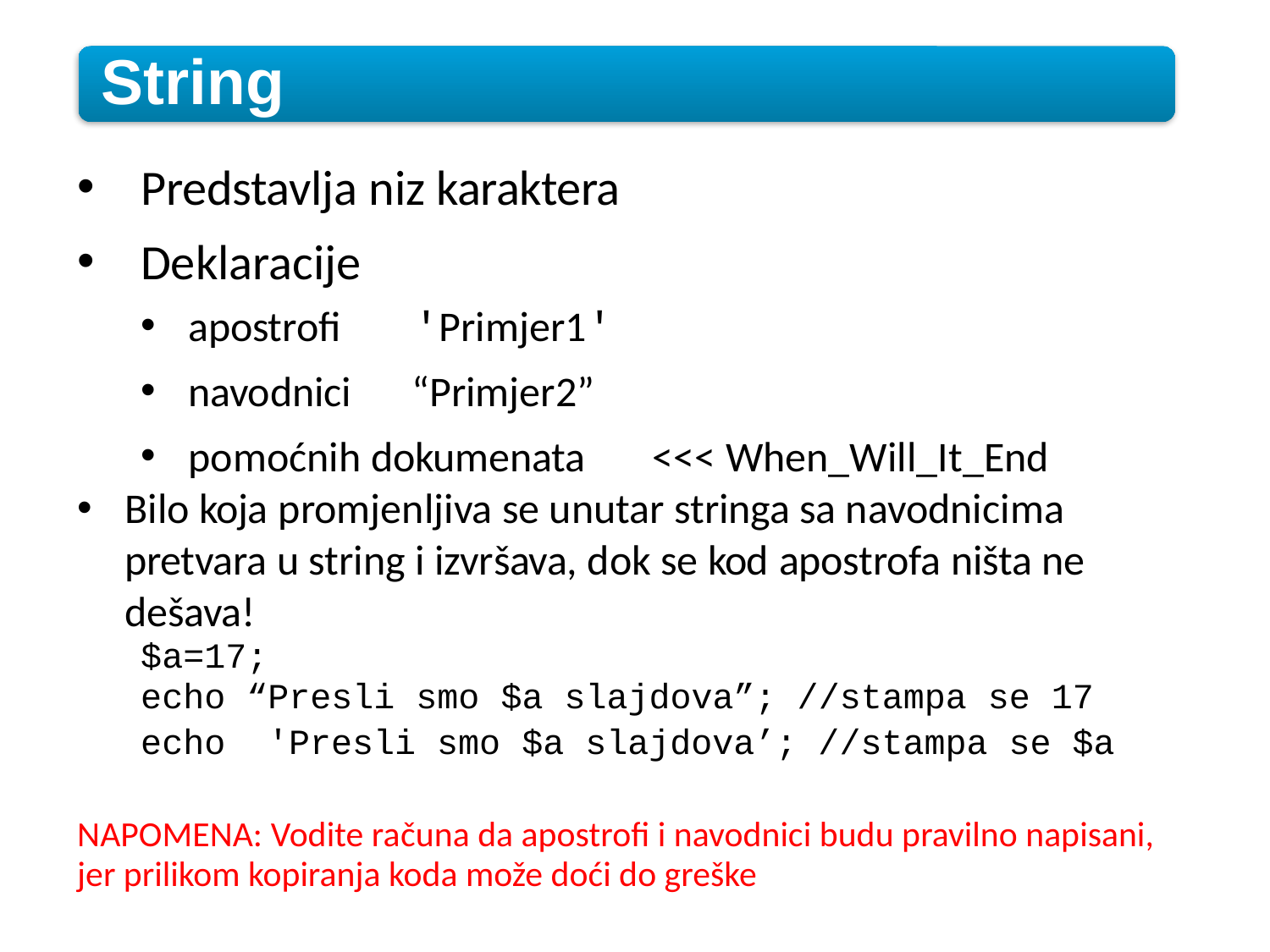

String
Predstavlja niz karaktera
Deklaracije
apostrofi 'Primjer1'
navodnici “Primjer2”
pomoćnih dokumenata <<< When_Will_It_End
Bilo koja promjenljiva se unutar stringa sa navodnicima pretvara u string i izvršava, dok se kod apostrofa ništa ne dešava!
$a=17;
echo “Presli smo $a slajdova”; //stampa se 17
echo 'Presli smo $a slajdova’; //stampa se $a

NAPOMENA: Vodite računa da apostrofi i navodnici budu pravilno napisani, jer prilikom kopiranja koda može doći do greške
6